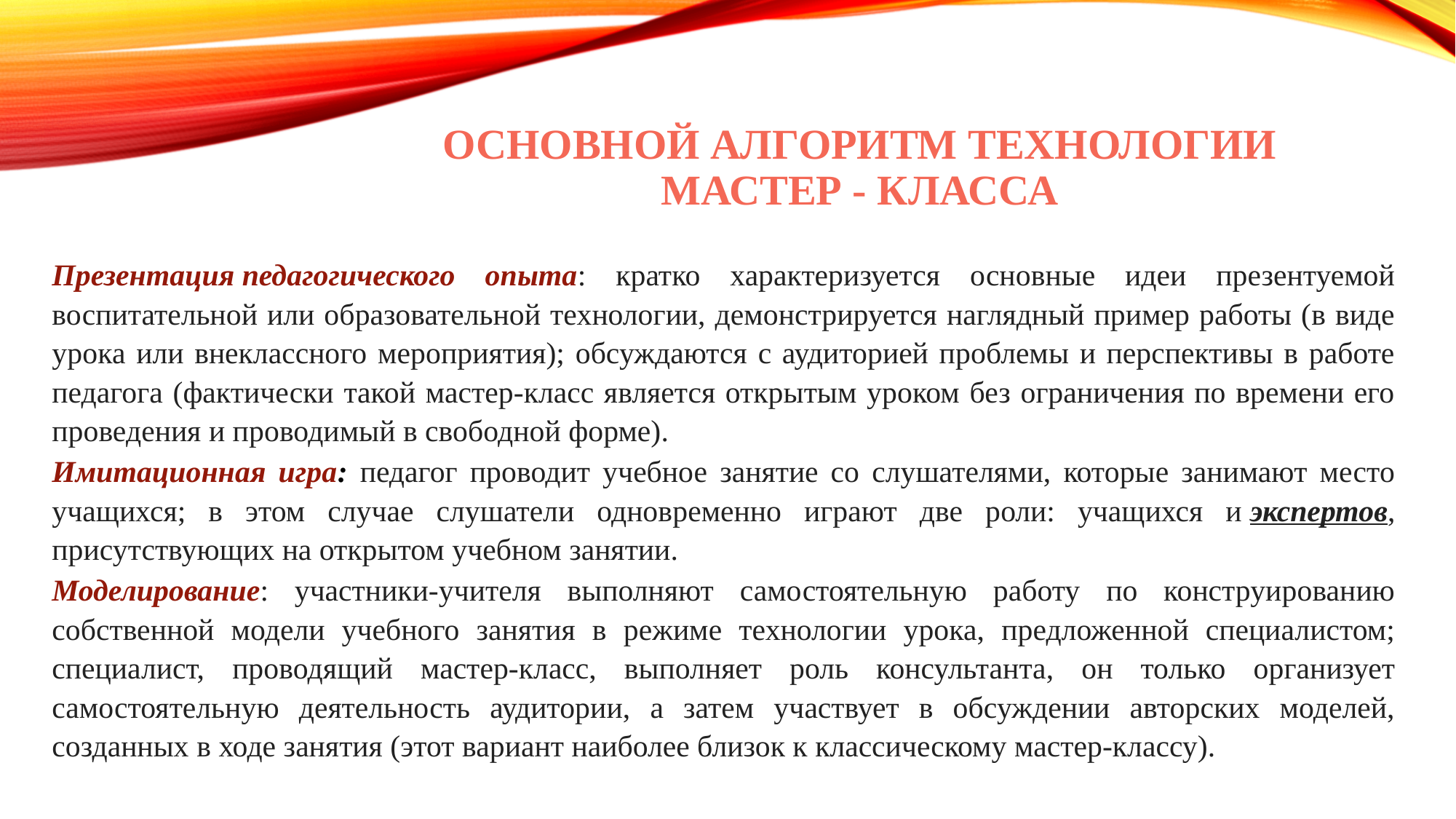

# Основной алгоритм технологии мастер - класса
Презентация педагогического опыта: кратко характеризуется основные идеи презентуемой воспитательной или образовательной технологии, демонстрируется наглядный пример работы (в виде урока или внеклассного мероприятия); обсуждаются с аудиторией проблемы и перспективы в работе педагога (фактически такой мастер-класс является открытым уроком без ограничения по времени его проведения и проводимый в свободной форме).
Имитационная игра: педагог проводит учебное занятие со слушателями, которые занимают место учащихся; в этом случае слушатели одновременно играют две роли: учащихся и экспертов, присутствующих на открытом учебном занятии.
Моделирование: участники-учителя выполняют самостоятельную работу по конструированию собственной модели учебного занятия в режиме технологии урока, предложенной специалистом; специалист, проводящий мастер-класс, выполняет роль консультанта, он только организует самостоятельную деятельность аудитории, а затем участвует в обсуждении авторских моделей, созданных в ходе занятия (этот вариант наиболее близок к классическому мастер-классу).